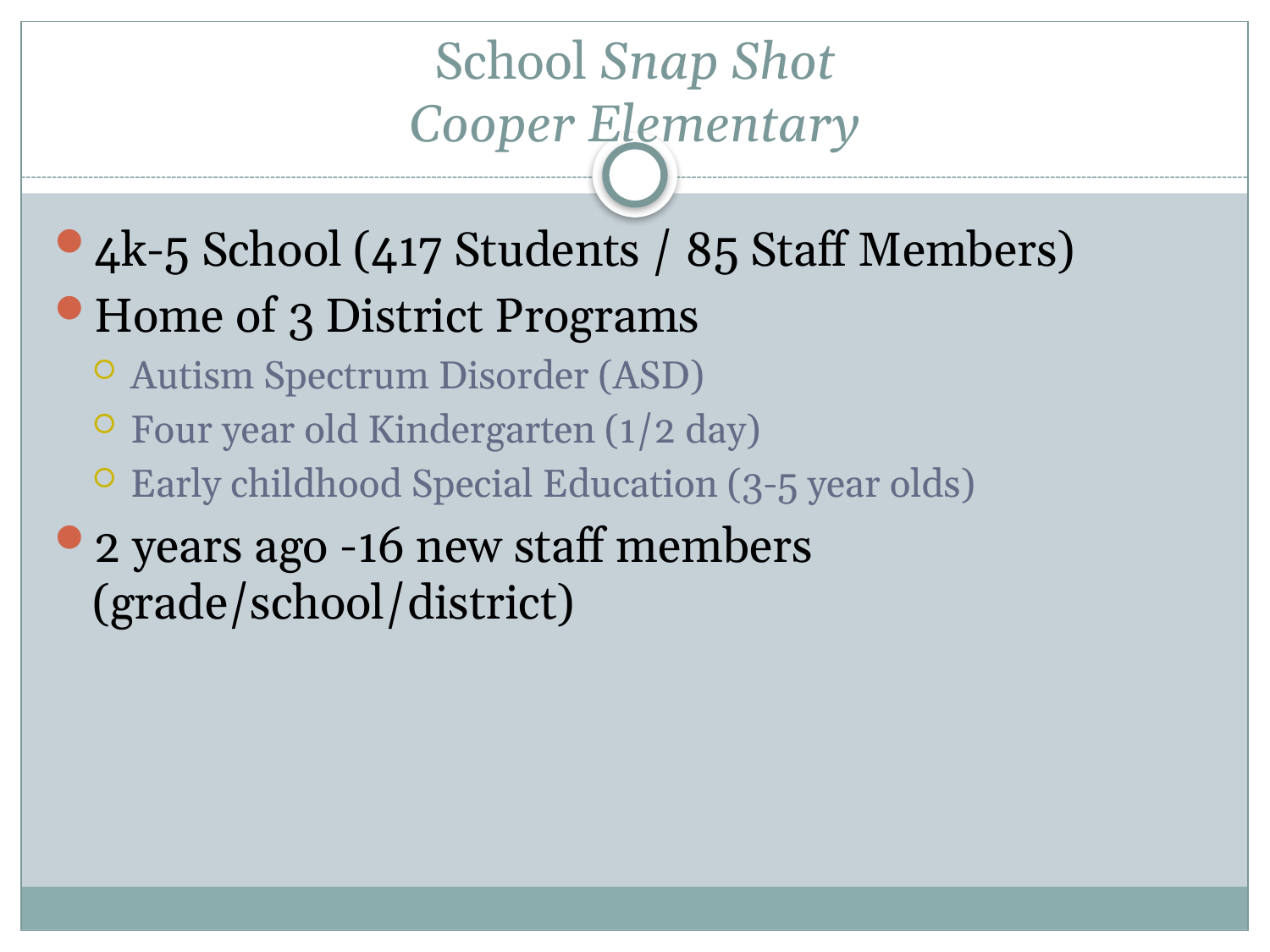

# School Snap Shot Cooper Elementary
4k-5 School (417 Students / 85 Staff Members)
Home of 3 District Programs
Autism Spectrum Disorder (ASD)
Four year old Kindergarten (1/2 day)
Early childhood Special Education (3-5 year olds)
2 years ago -16 new staff members 			(grade/school/district)